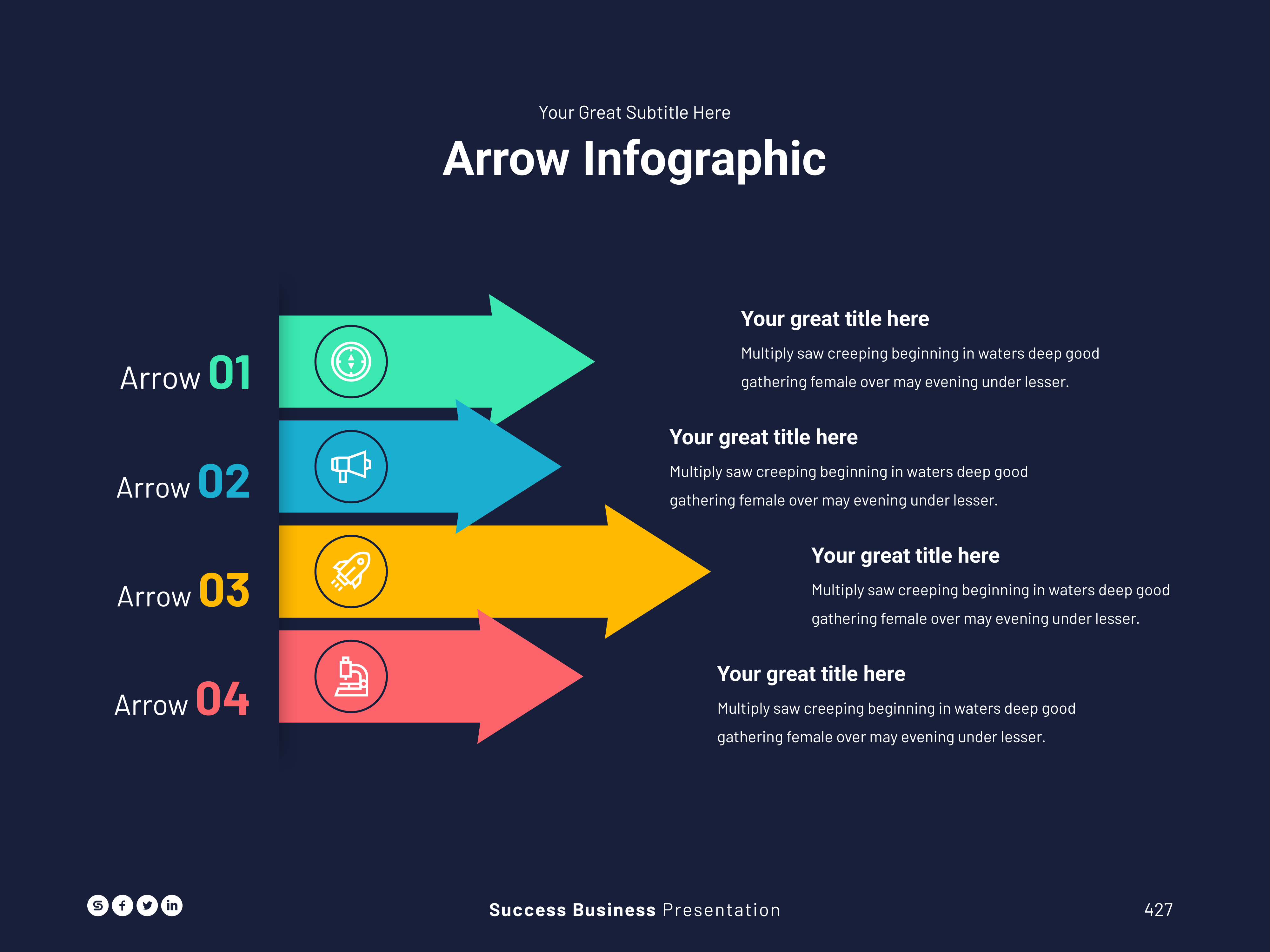

Your Great Subtitle Here
Arrow Infographic

Your great title here
Multiply saw creeping beginning in waters deep good gathering female over may evening under lesser.

Arrow 01

Your great title here
Multiply saw creeping beginning in waters deep good gathering female over may evening under lesser.
Arrow 02

Your great title here
Multiply saw creeping beginning in waters deep good gathering female over may evening under lesser.
Arrow 03

Your great title here
Multiply saw creeping beginning in waters deep good gathering female over may evening under lesser.
Arrow 04